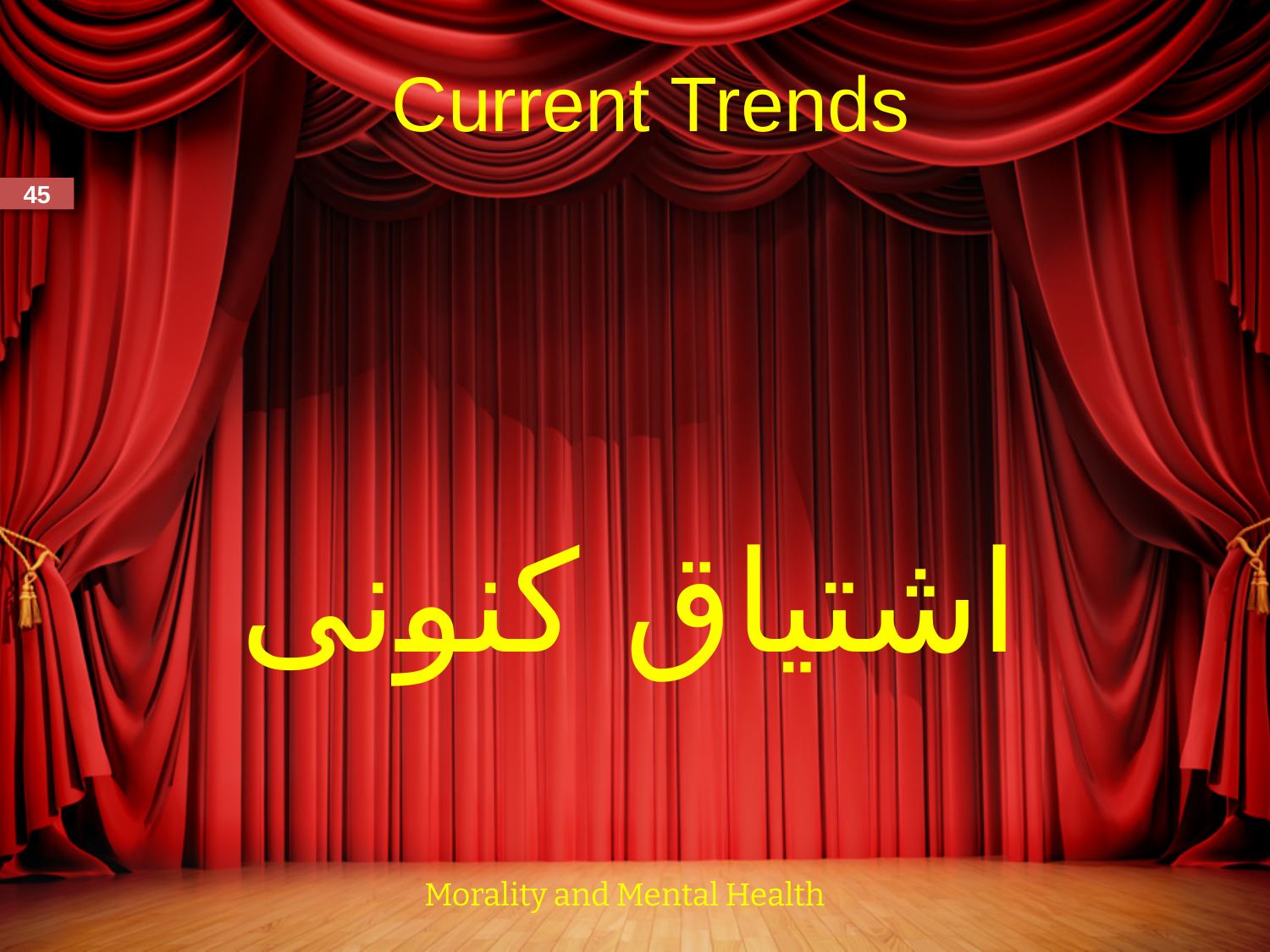

# Current Trends
45
اشتیاق کنونی
Morality and Mental Health